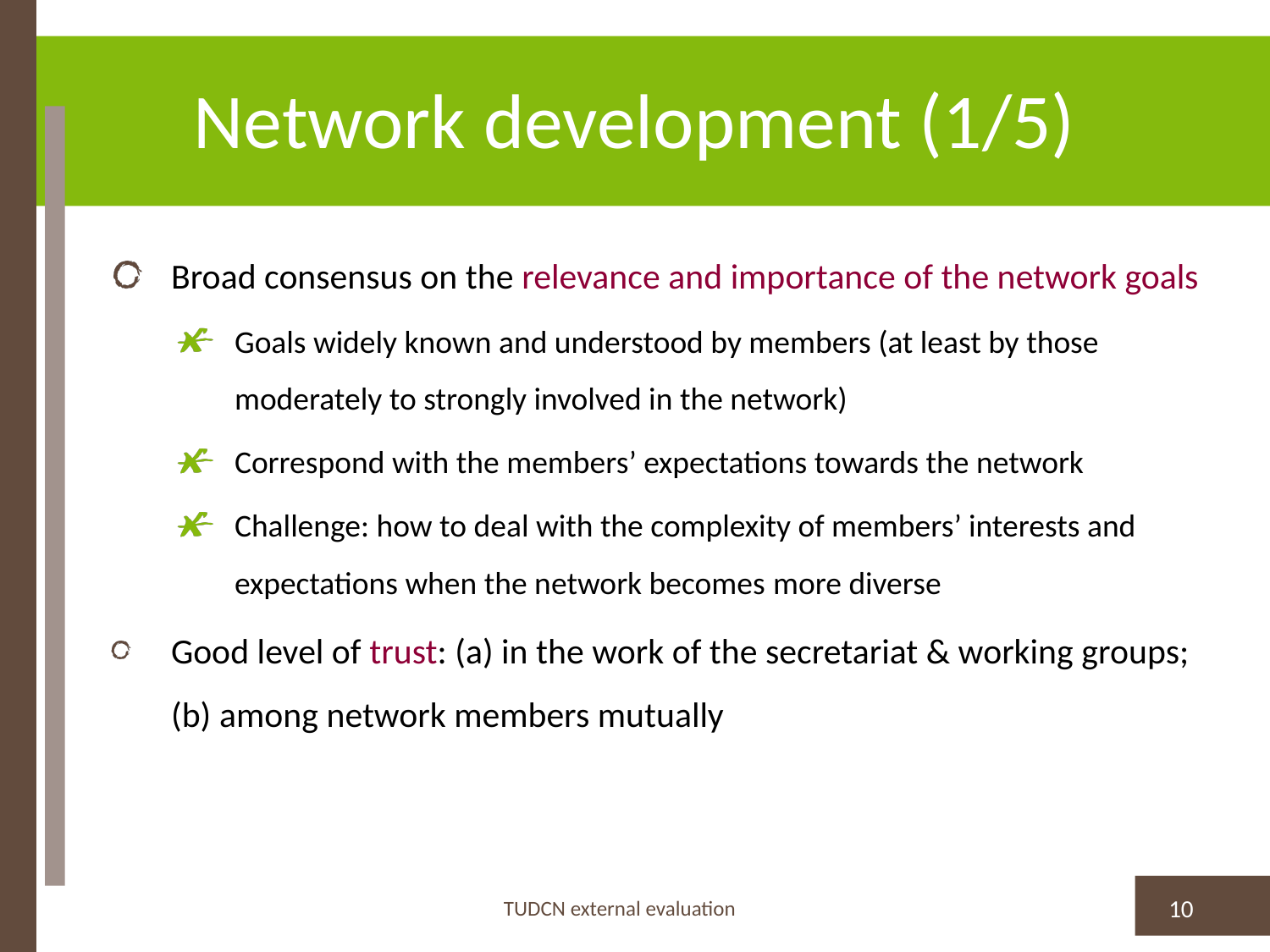

# Network development (1/5)
Broad consensus on the relevance and importance of the network goals
Goals widely known and understood by members (at least by those moderately to strongly involved in the network)
Correspond with the members’ expectations towards the network
Challenge: how to deal with the complexity of members’ interests and expectations when the network becomes more diverse
Good level of trust: (a) in the work of the secretariat & working groups; (b) among network members mutually

TUDCN external evaluation
10